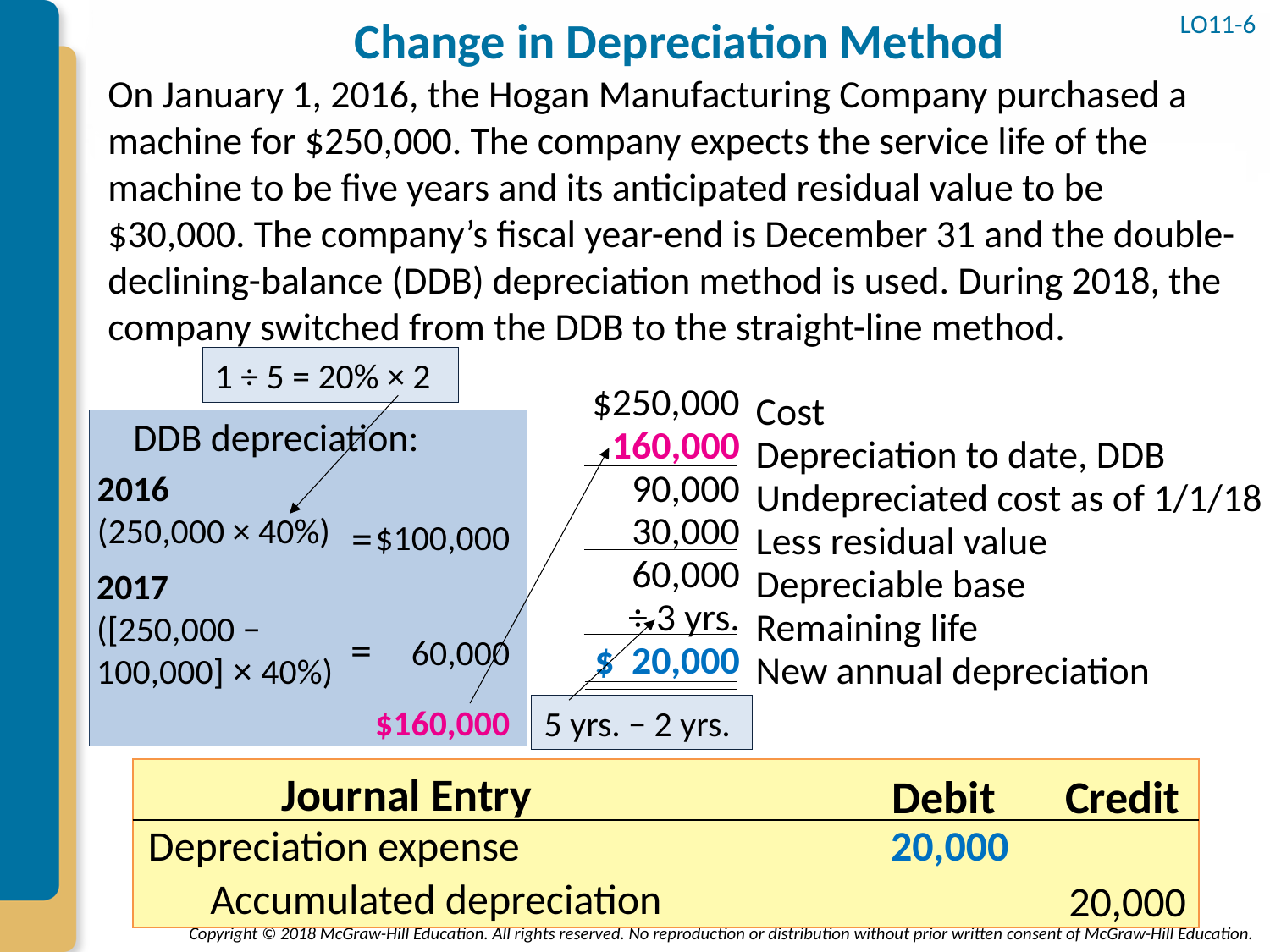

LO11-6
# Change in Depreciation Method
On January 1, 2016, the Hogan Manufacturing Company purchased a machine for $250,000. The company expects the service life of the machine to be five years and its anticipated residual value to be $30,000. The company’s fiscal year-end is December 31 and the double-declining-balance (DDB) depreciation method is used. During 2018, the company switched from the DDB to the straight-line method.

1 ÷ 5 = 20% × 2
$250,000
Cost
DDB depreciation:

160,000
Depreciation to date, DDB
90,000
2016
(250,000 × 40%)
Undepreciated cost as of 1/1/18
30,000
=
$100,000
Less residual value
60,000
Depreciable base
2017
([250,000 − 100,000] × 40%)
÷ 3 yrs.
Remaining life
=
60,000
$  20,000
New annual depreciation
$160,000
5 yrs. − 2 yrs.

Journal Entry
Debit
Credit
Depreciation expense
20,000
Accumulated depreciation
20,000